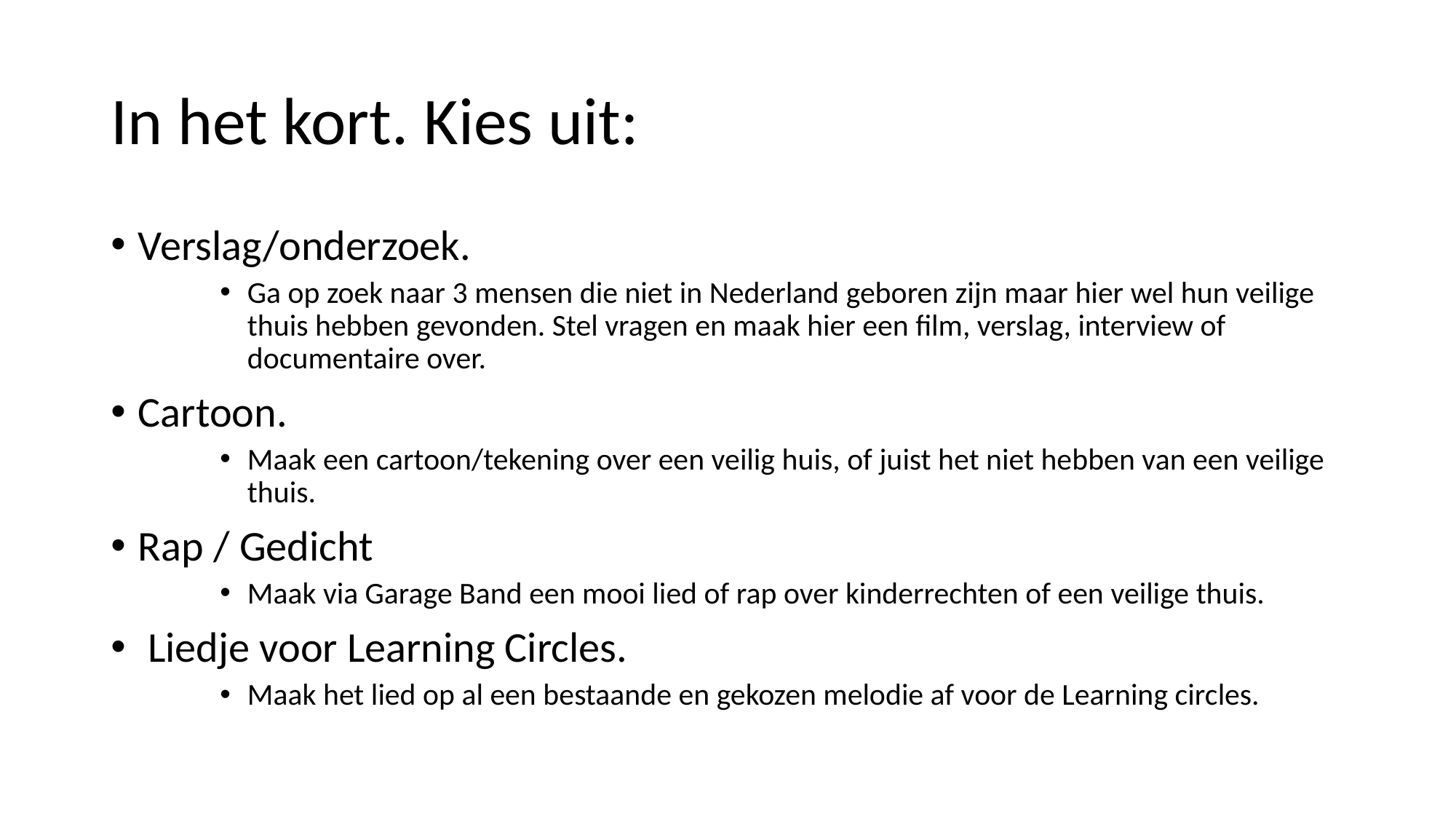

# In het kort. Kies uit:
Verslag/onderzoek.
Ga op zoek naar 3 mensen die niet in Nederland geboren zijn maar hier wel hun veilige thuis hebben gevonden. Stel vragen en maak hier een film, verslag, interview of documentaire over.
Cartoon.
Maak een cartoon/tekening over een veilig huis, of juist het niet hebben van een veilige thuis.
Rap / Gedicht
Maak via Garage Band een mooi lied of rap over kinderrechten of een veilige thuis.
 Liedje voor Learning Circles.
Maak het lied op al een bestaande en gekozen melodie af voor de Learning circles.